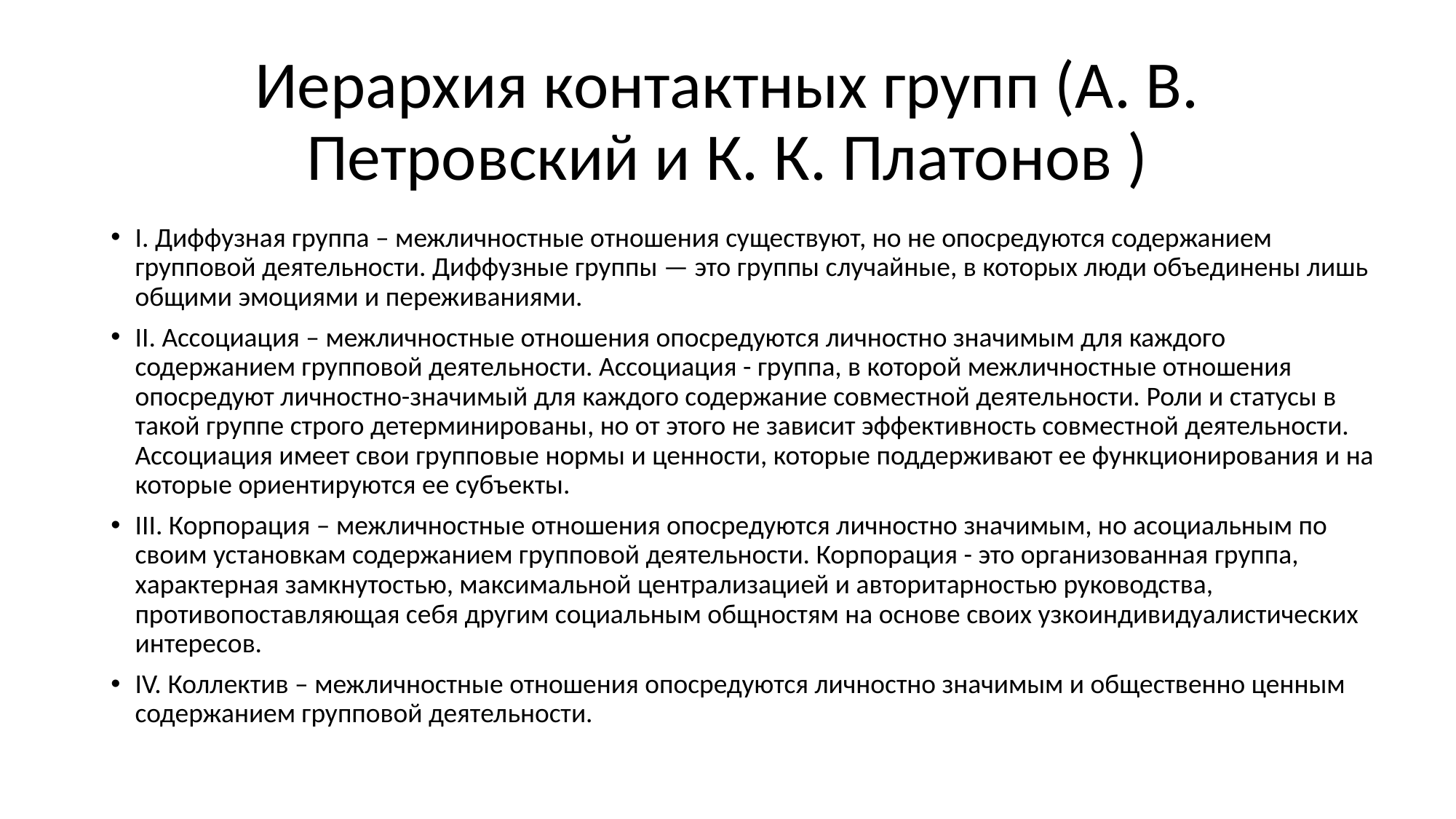

# Иерархия контактных групп (А. В. Петровский и К. К. Платонов )
I. Диффузная группа – межличностные отношения существуют, но не опосредуются содержанием групповой деятельности. Диффузные группы — это группы случайные, в которых люди объединены лишь общими эмоциями и переживаниями.
II. Ассоциация – межличностные отношения опосредуются личностно значимым для каждого содержанием групповой деятельности. Ассоциация - группа, в которой межличностные отношения опосредуют личностно-значимый для каждого содержание совместной деятельности. Роли и статусы в такой группе строго детерминированы, но от этого не зависит эффективность совместной деятельности. Ассоциация имеет свои групповые нормы и ценности, которые поддерживают ее функционирования и на которые ориентируются ее субъекты.
III. Корпорация – межличностные отношения опосредуются личностно значимым, но асоциальным по своим установкам содержанием групповой деятельности. Корпорация - это организованная группа, характерная замкнутостью, максимальной централизацией и авторитарностью руководства, противопоставляющая себя другим социальным общностям на основе своих узкоиндивидуалистических интересов.
IV. Коллектив – межличностные отношения опосредуются личностно значимым и общественно ценным содержанием групповой деятельности.